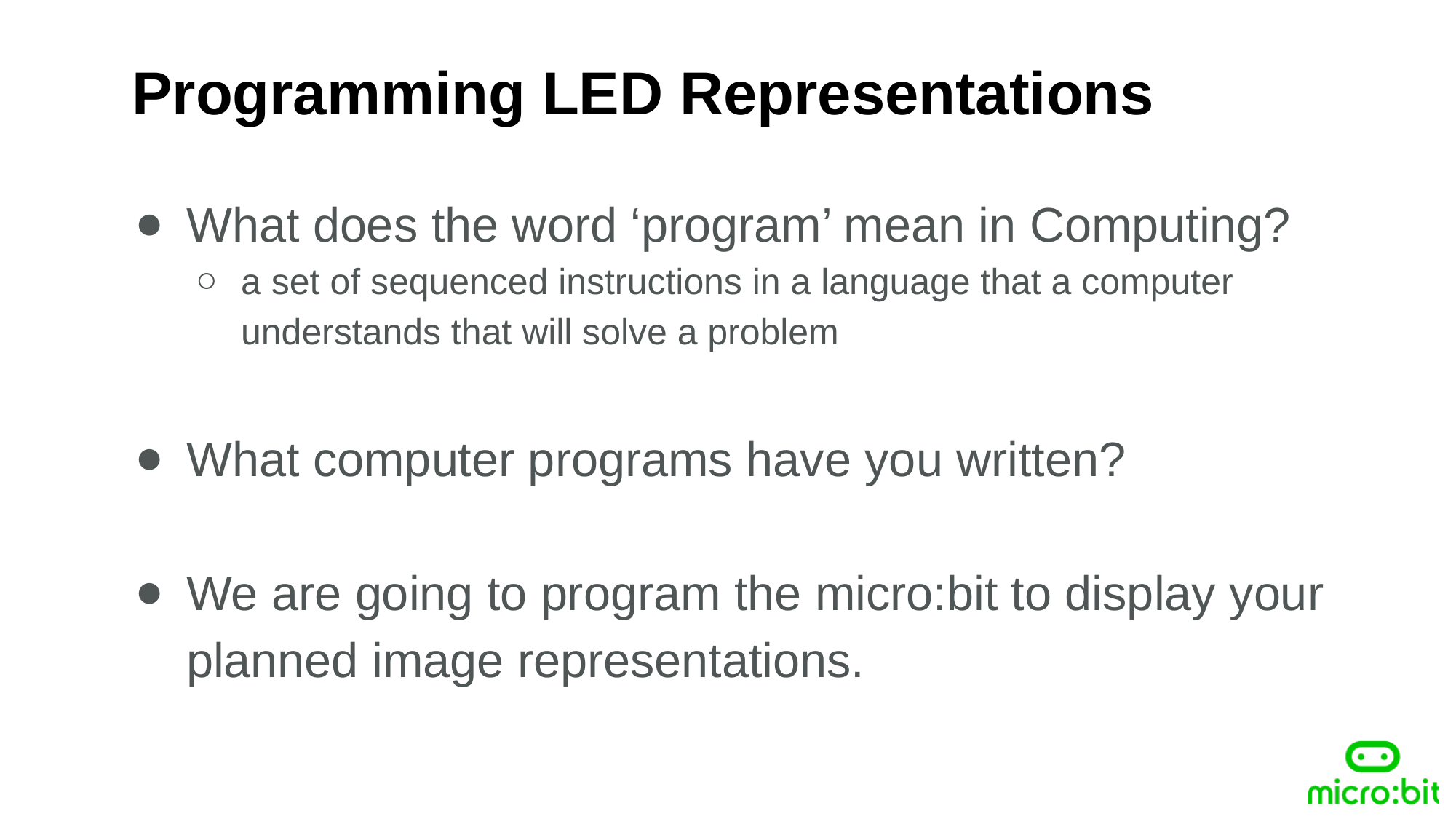

Programming LED Representations

What does the word ‘program’ mean in Computing?
a set of sequenced instructions in a language that a computer understands that will solve a problem

What computer programs have you written?

We are going to program the micro:bit to display your planned image representations.